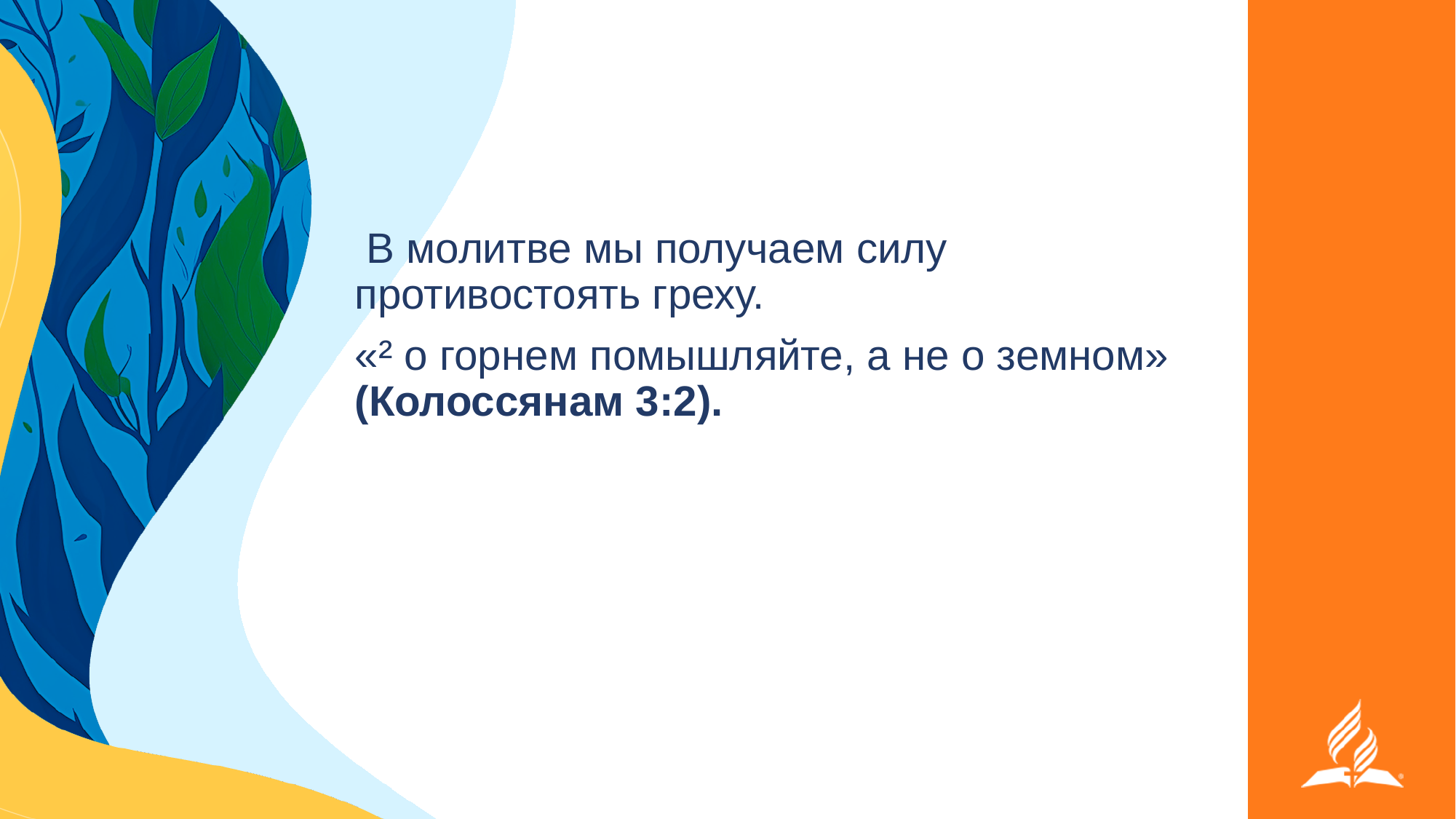

В молитве мы получаем силу противостоять греху.
«² о горнем помышляйте, а не о земном» (Колоссянам 3:2).